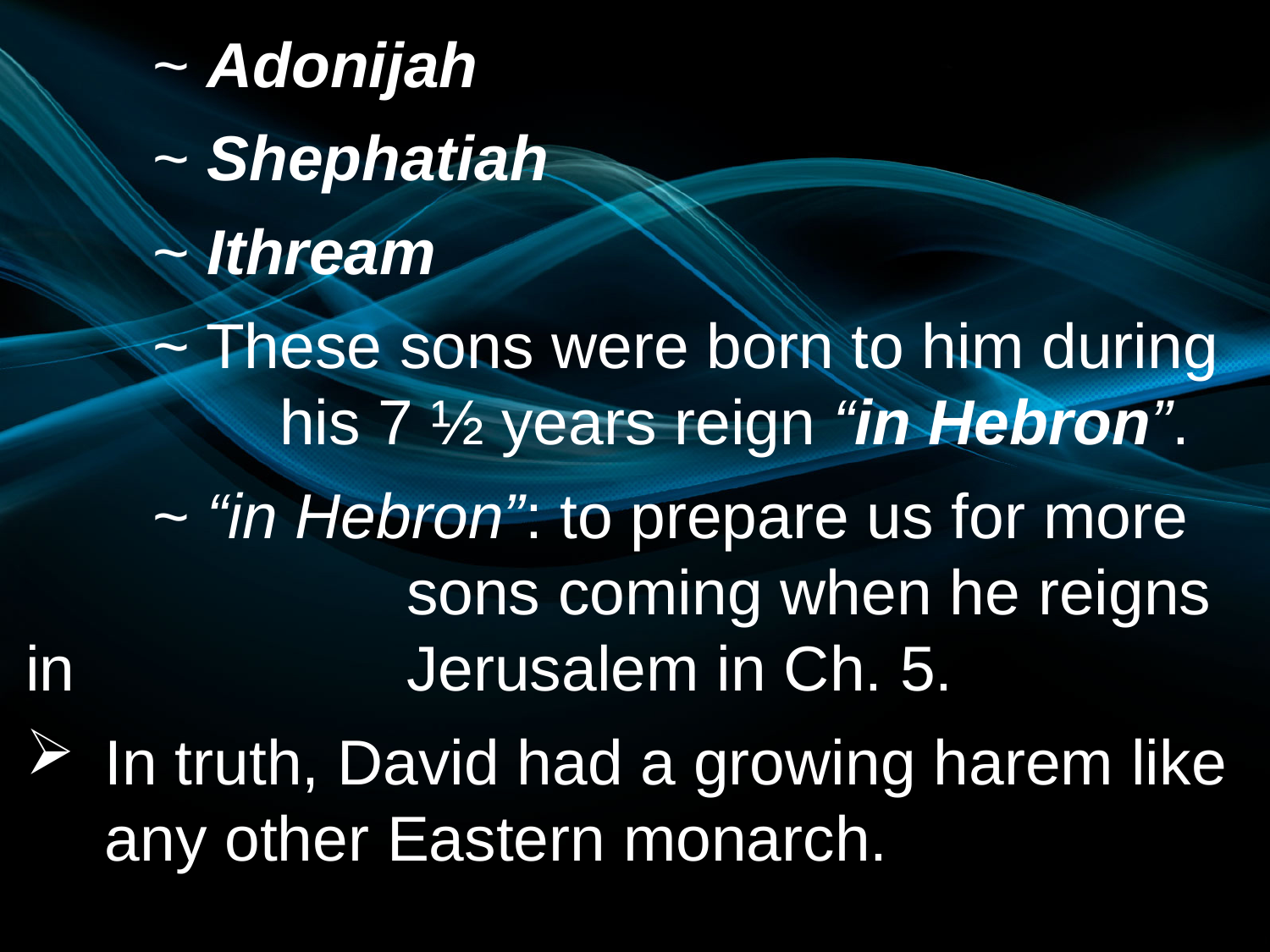

~ Adonijah
	~ Shephatiah
	~ Ithream
	~ These sons were born to him during 		his 7 ½ years reign “in Hebron”.
	~ “in Hebron”: to prepare us for more 			sons coming when he reigns in 			Jerusalem in Ch. 5.
In truth, David had a growing harem like any other Eastern monarch.